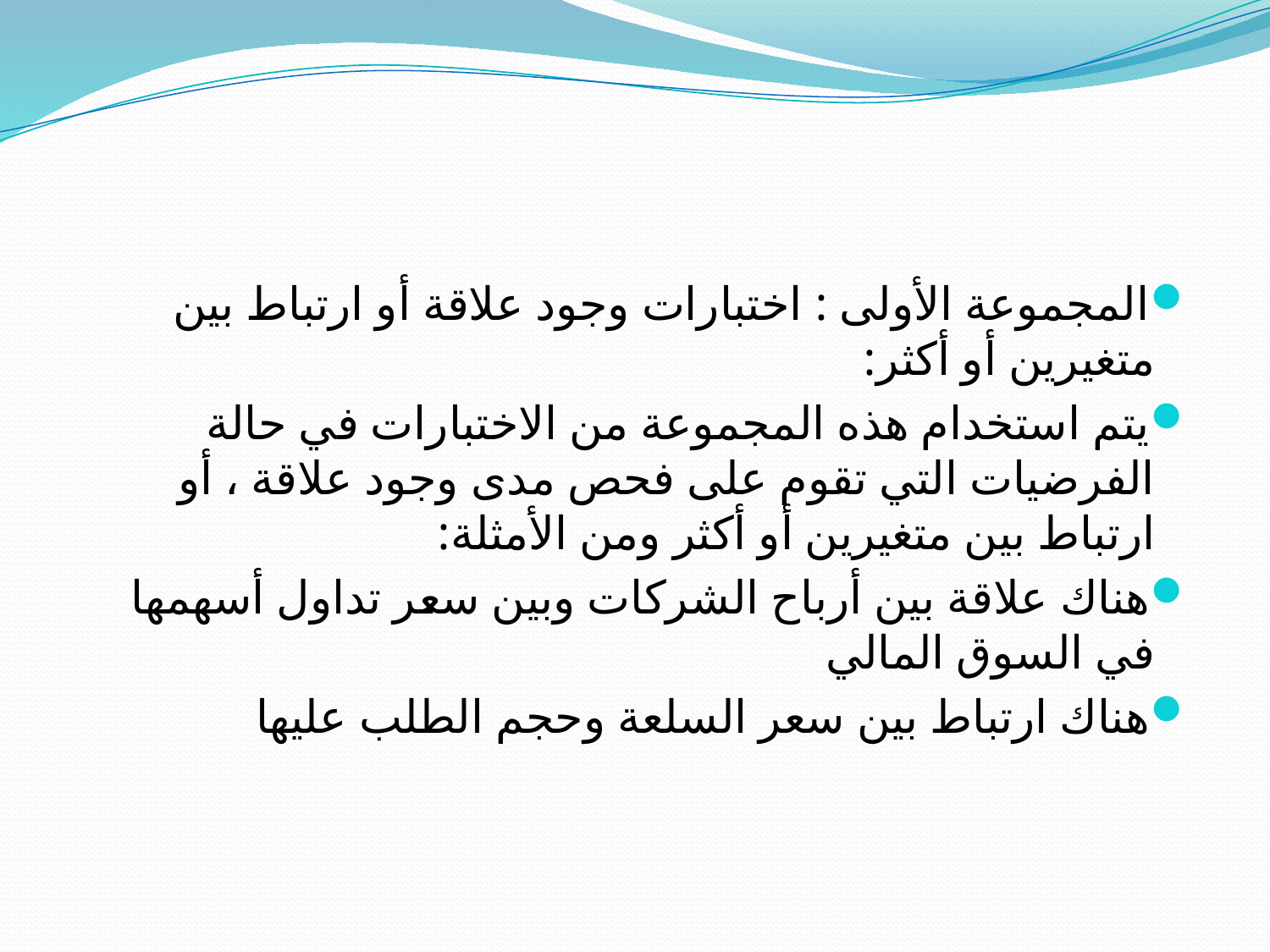

#
المجموعة الأولى : اختبارات وجود علاقة أو ارتباط بين متغيرين أو أكثر:
يتم استخدام هذه المجموعة من الاختبارات في حالة الفرضيات التي تقوم على فحص مدى وجود علاقة ، أو ارتباط بين متغيرين أو أكثر ومن الأمثلة:
هناك علاقة بين أرباح الشركات وبين سعر تداول أسهمها في السوق المالي
هناك ارتباط بين سعر السلعة وحجم الطلب عليها